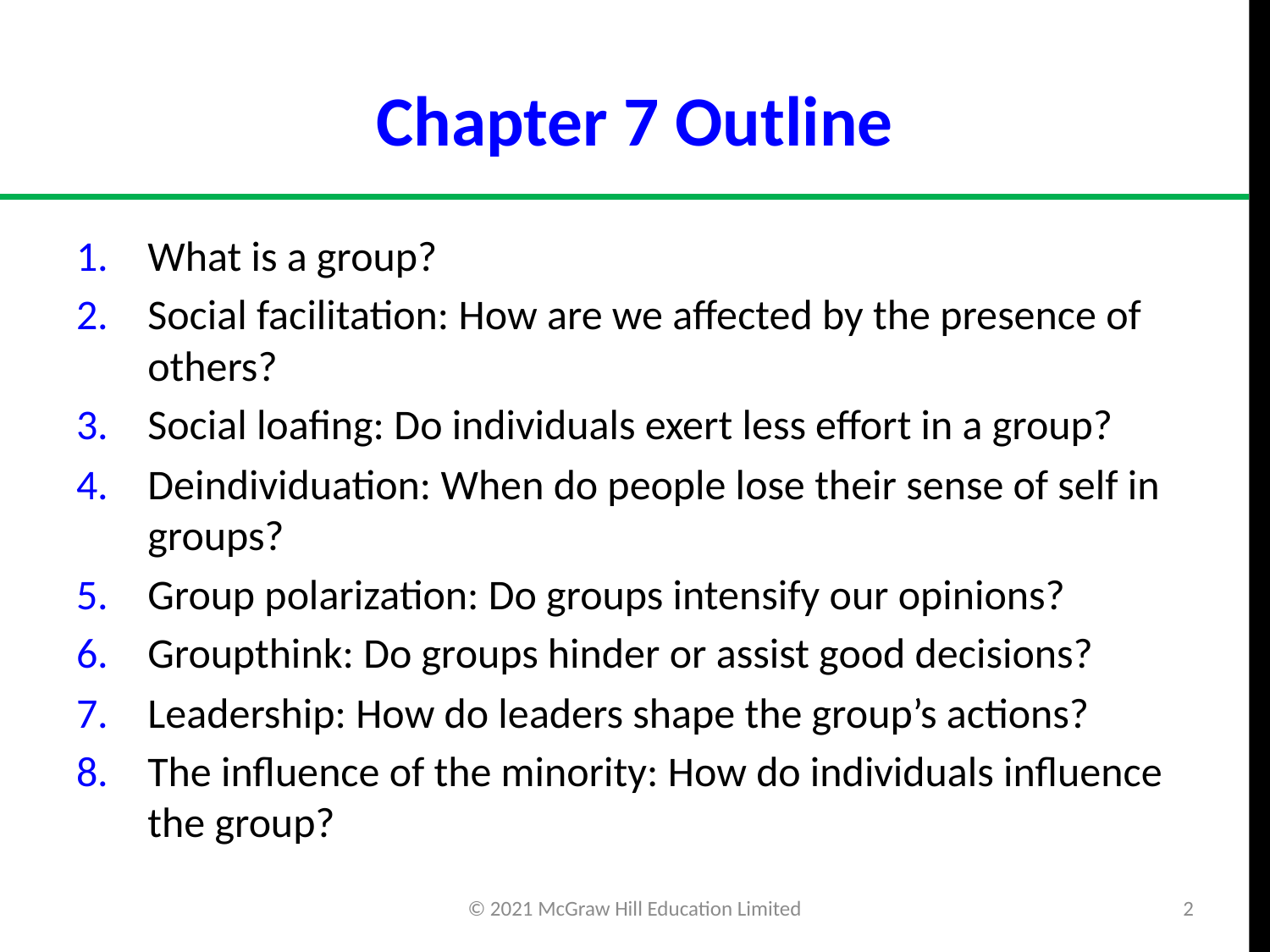

# Chapter 7 Outline
What is a group?
Social facilitation: How are we affected by the presence of others?
Social loafing: Do individuals exert less effort in a group?
Deindividuation: When do people lose their sense of self in groups?
Group polarization: Do groups intensify our opinions?
Groupthink: Do groups hinder or assist good decisions?
Leadership: How do leaders shape the group’s actions?
The influence of the minority: How do individuals influence the group?
© 2021 McGraw Hill Education Limited
2